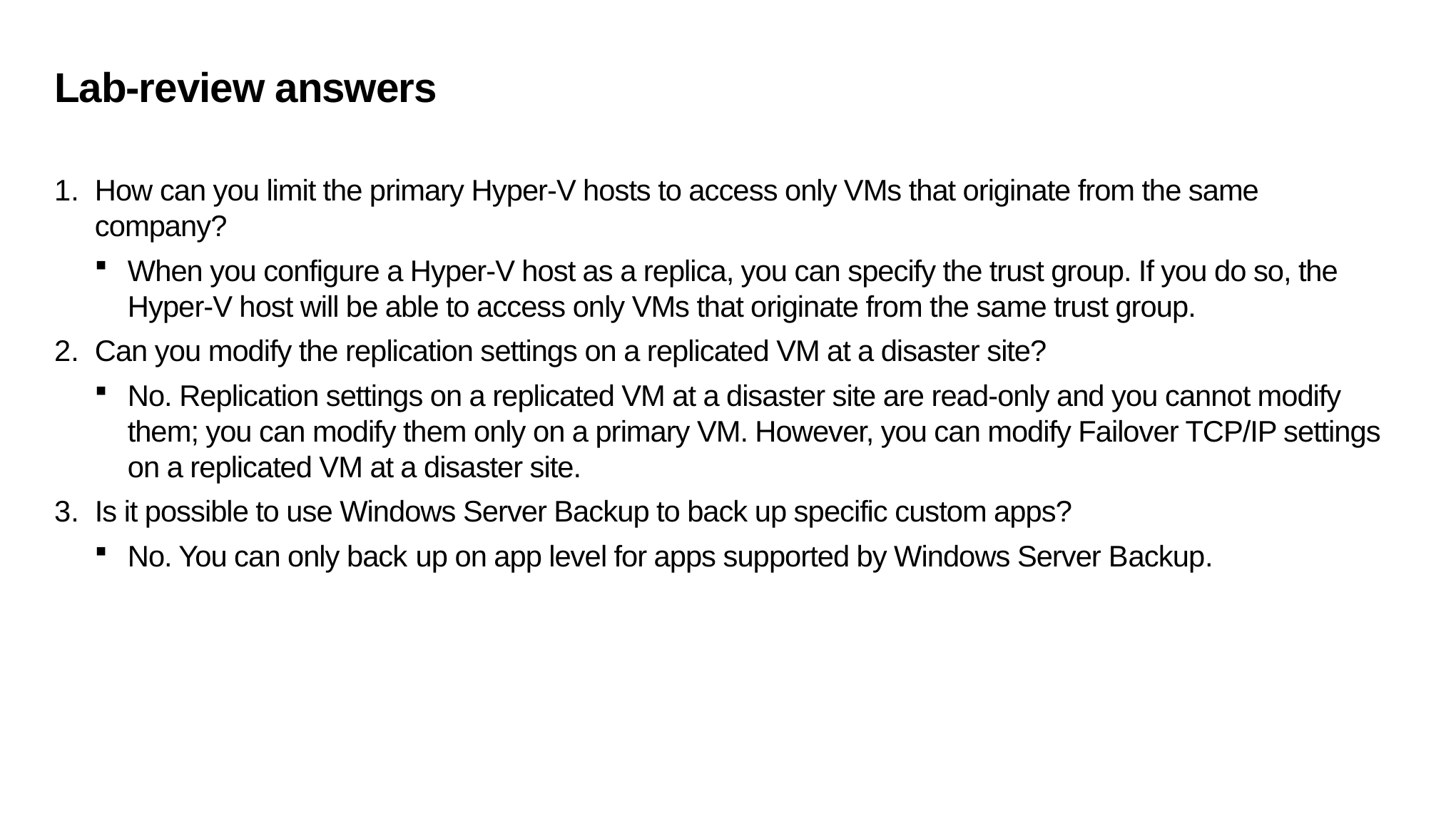

# Lab-review answers
How can you limit the primary Hyper-V hosts to access only VMs that originate from the same company?
When you configure a Hyper-V host as a replica, you can specify the trust group. If you do so, the Hyper-V host will be able to access only VMs that originate from the same trust group.
Can you modify the replication settings on a replicated VM at a disaster site?
No. Replication settings on a replicated VM at a disaster site are read-only and you cannot modify them; you can modify them only on a primary VM. However, you can modify Failover TCP/IP settings on a replicated VM at a disaster site.
Is it possible to use Windows Server Backup to back up specific custom apps?
No. You can only back up on app level for apps supported by Windows Server Backup.